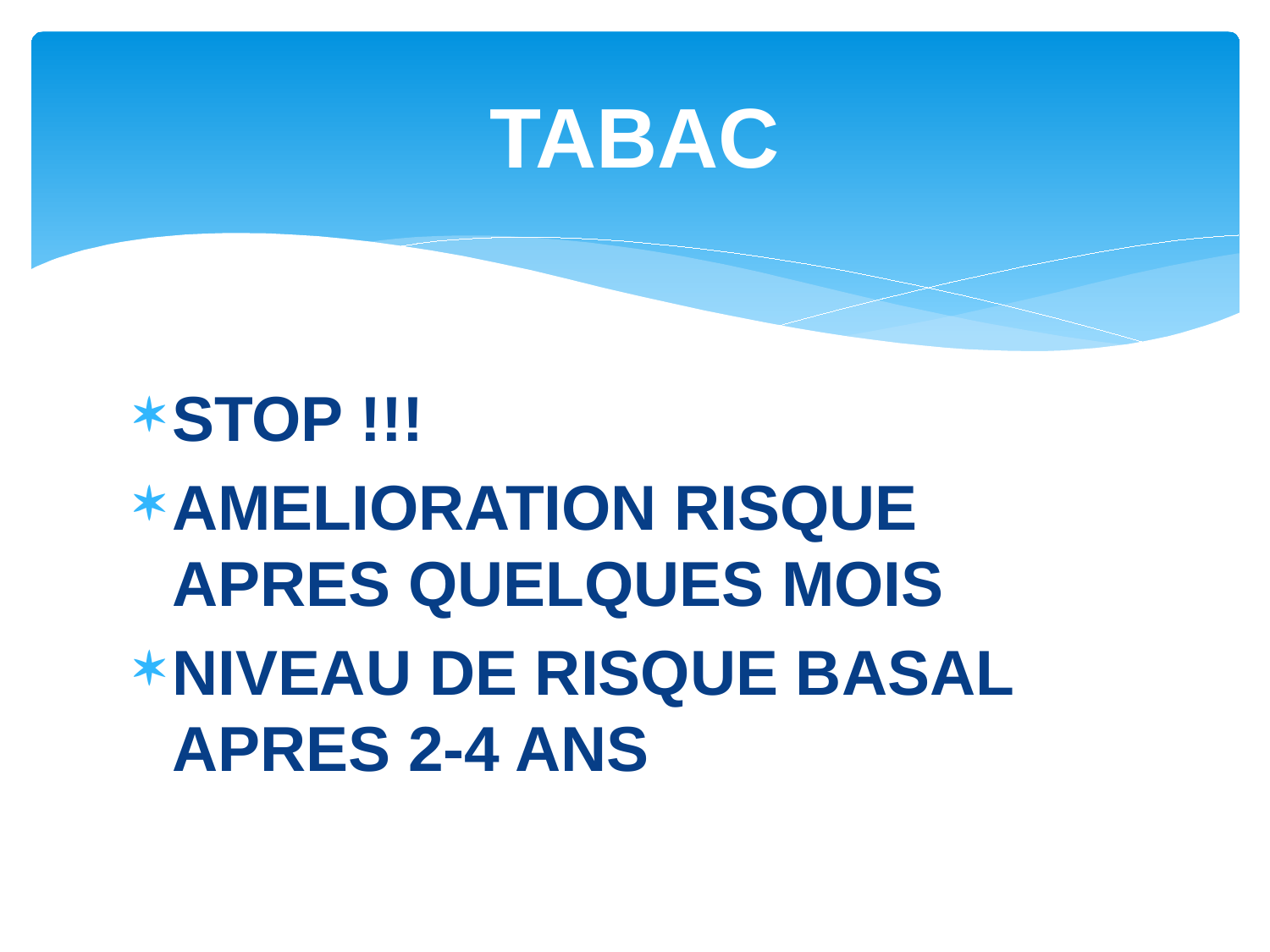

# TABAC
STOP !!!
AMELIORATION RISQUE APRES QUELQUES MOIS
NIVEAU DE RISQUE BASAL APRES 2-4 ANS